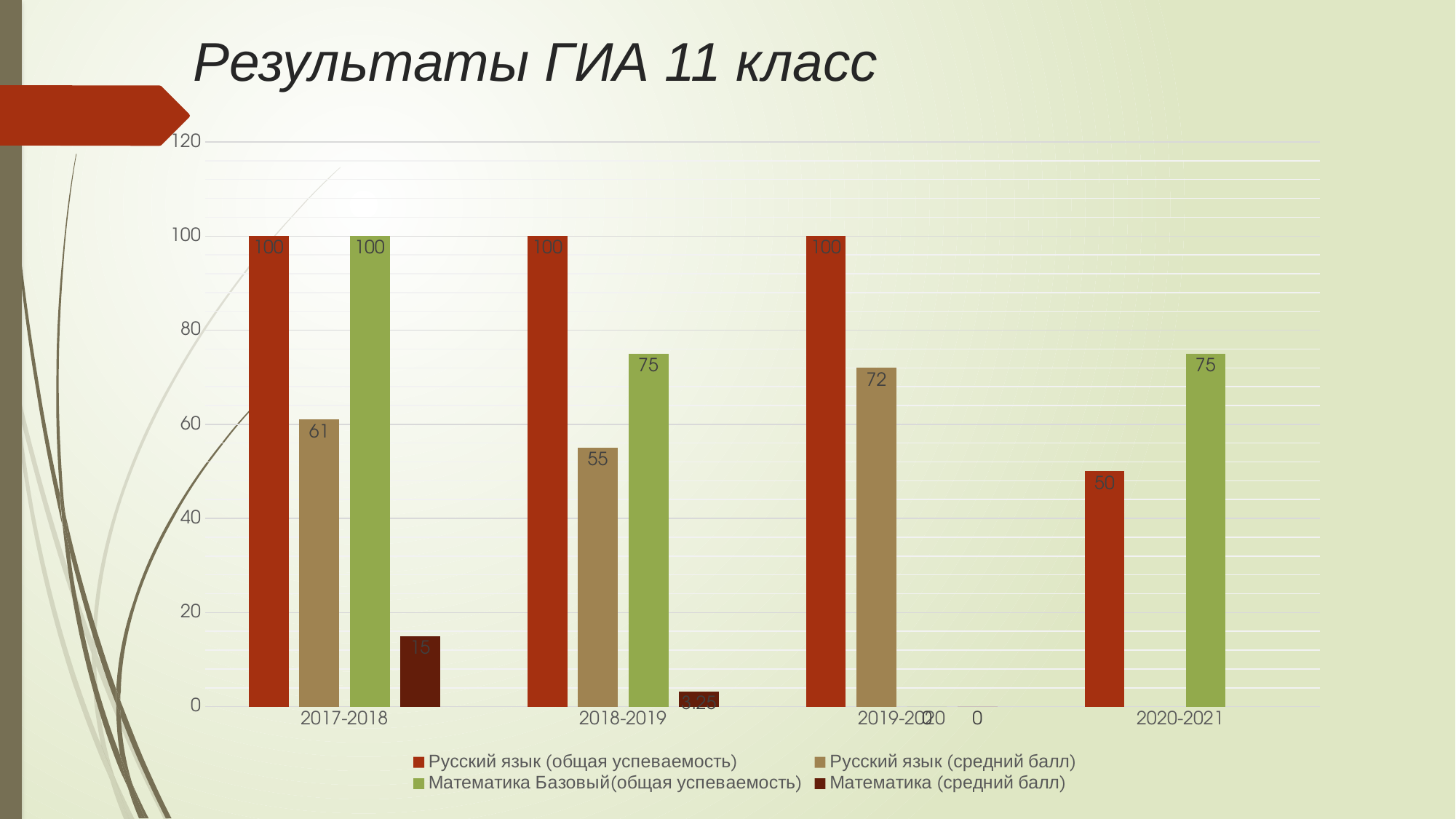

# Результаты ГИА 11 класс

### Chart

| Category | Русский язык (общая успеваемость) | Русский язык (средний балл) | Математика Базовый(общая успеваемость) | Математика (средний балл) |
|---|---|---|---|---|
| 2017-2018 | 100.0 | 61.0 | 100.0 | 15.0 |
| 2018-2019 | 100.0 | 55.0 | 75.0 | 3.25 |
| 2019-2020 | 100.0 | 72.0 | 0.0 | 0.0 |
| 2020-2021 | 50.0 | None | 75.0 | None |